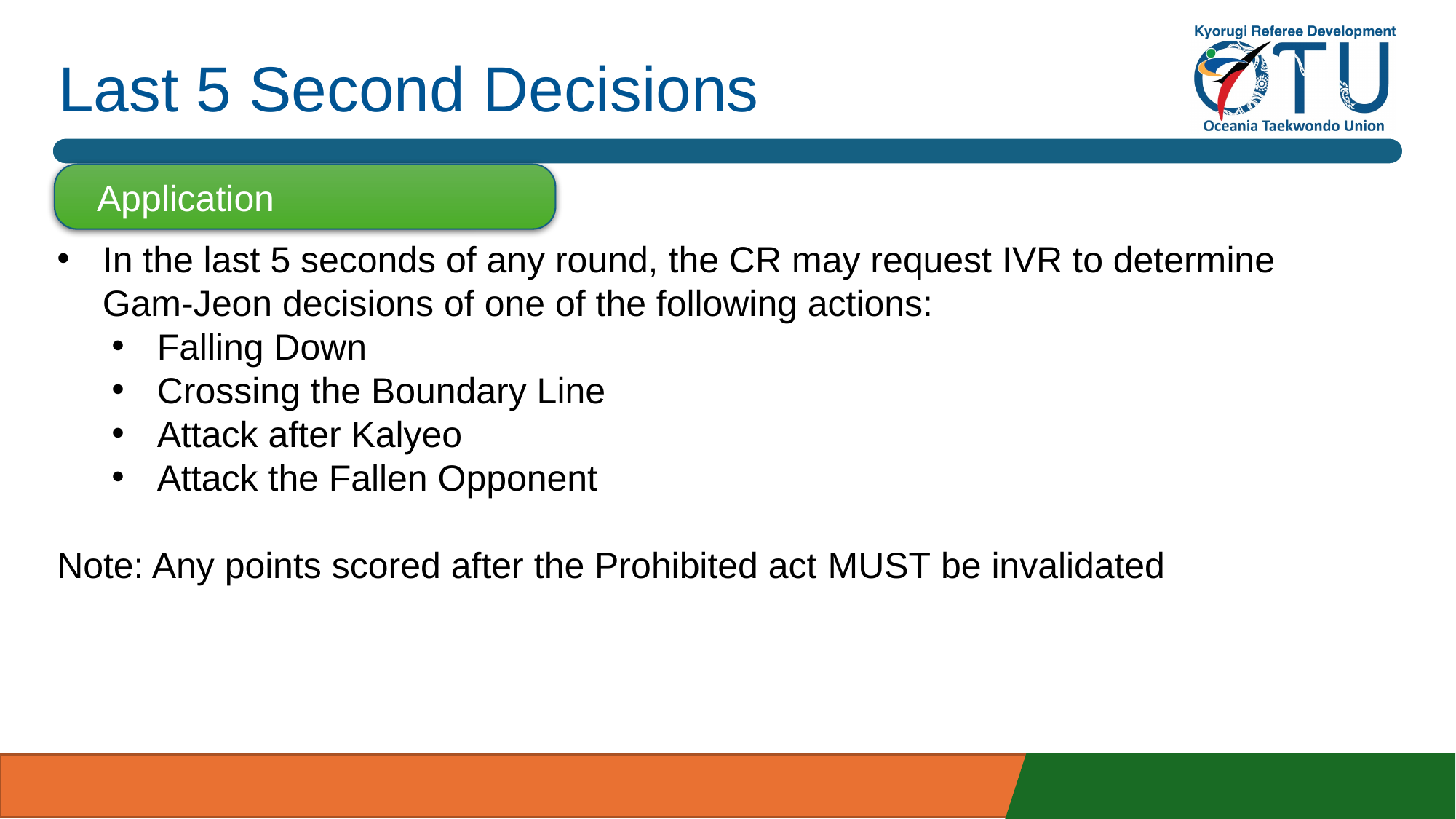

# Last 5 Second Decisions
Application
In the last 5 seconds of any round, the CR may request IVR to determine Gam-Jeon decisions of one of the following actions:
Falling Down
Crossing the Boundary Line
Attack after Kalyeo
Attack the Fallen Opponent

Note: Any points scored after the Prohibited act MUST be invalidated